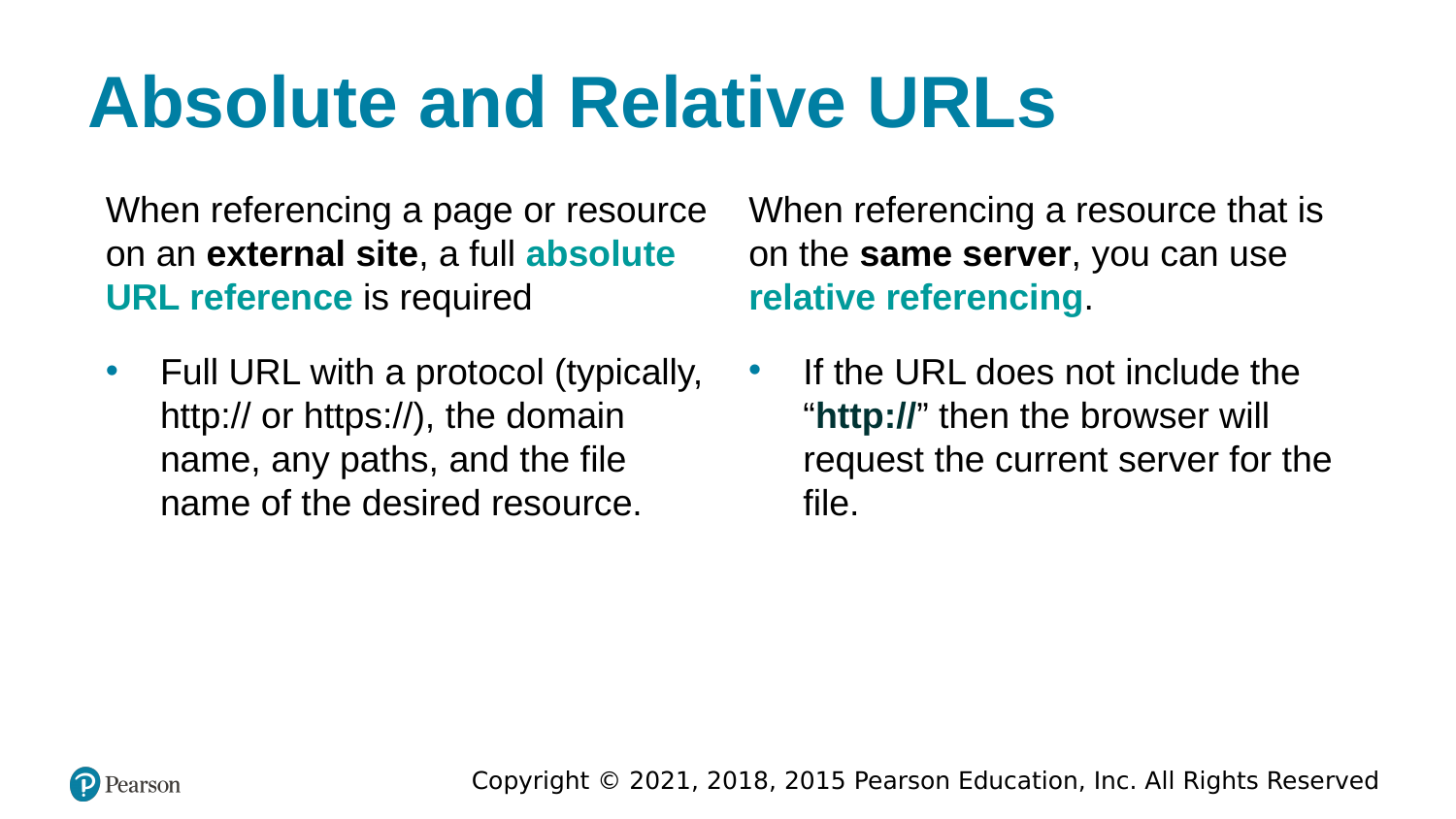

# Absolute and Relative URLs
When referencing a page or resource on an external site, a full absolute URL reference is required
Full URL with a protocol (typically, http:// or https://), the domain name, any paths, and the file name of the desired resource.

When referencing a resource that is on the same server, you can use relative referencing.
If the URL does not include the “http://” then the browser will request the current server for the file.